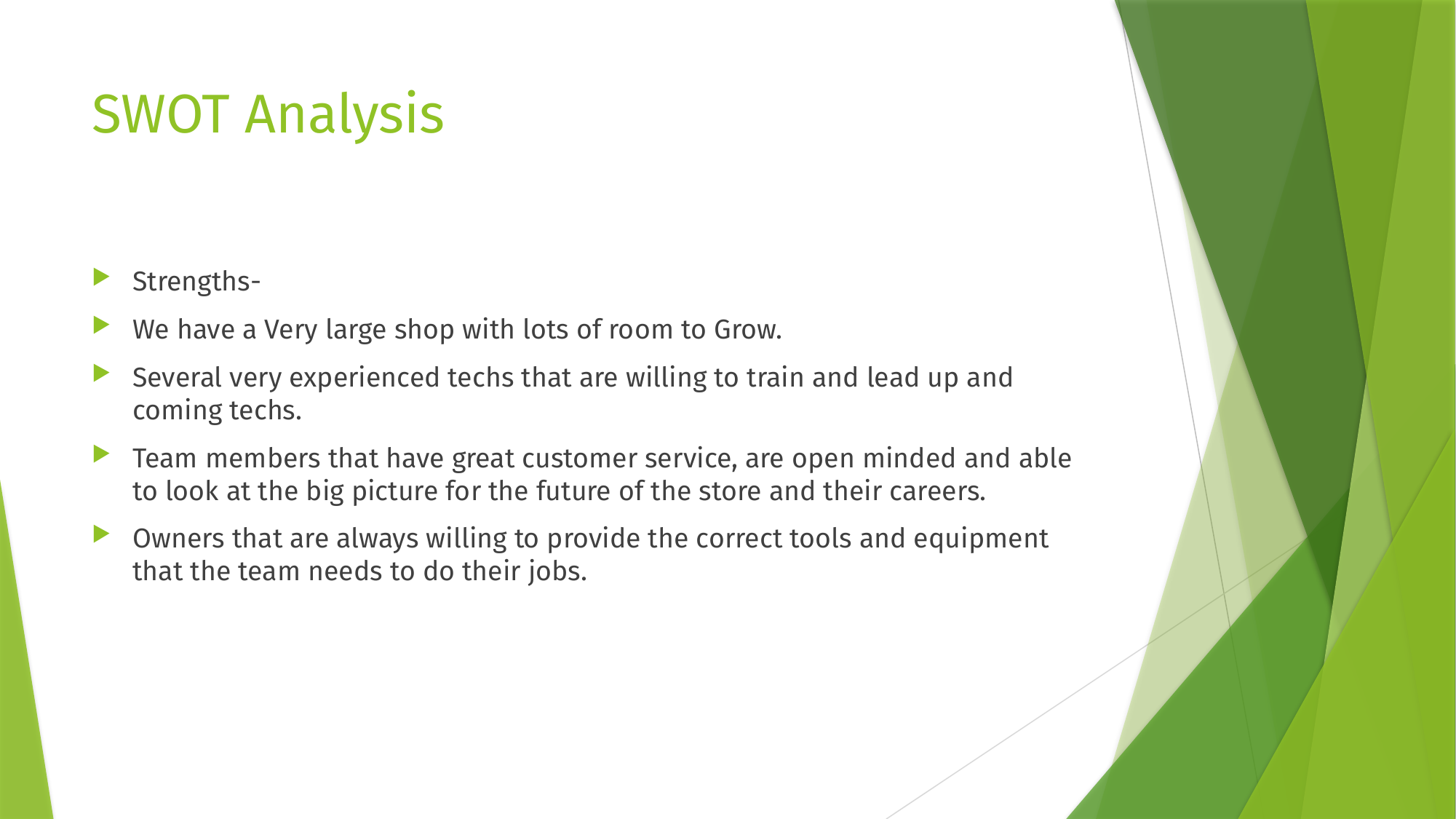

# SWOT Analysis
Strengths-
We have a Very large shop with lots of room to Grow.
Several very experienced techs that are willing to train and lead up and coming techs.
Team members that have great customer service, are open minded and able to look at the big picture for the future of the store and their careers.
Owners that are always willing to provide the correct tools and equipment that the team needs to do their jobs.